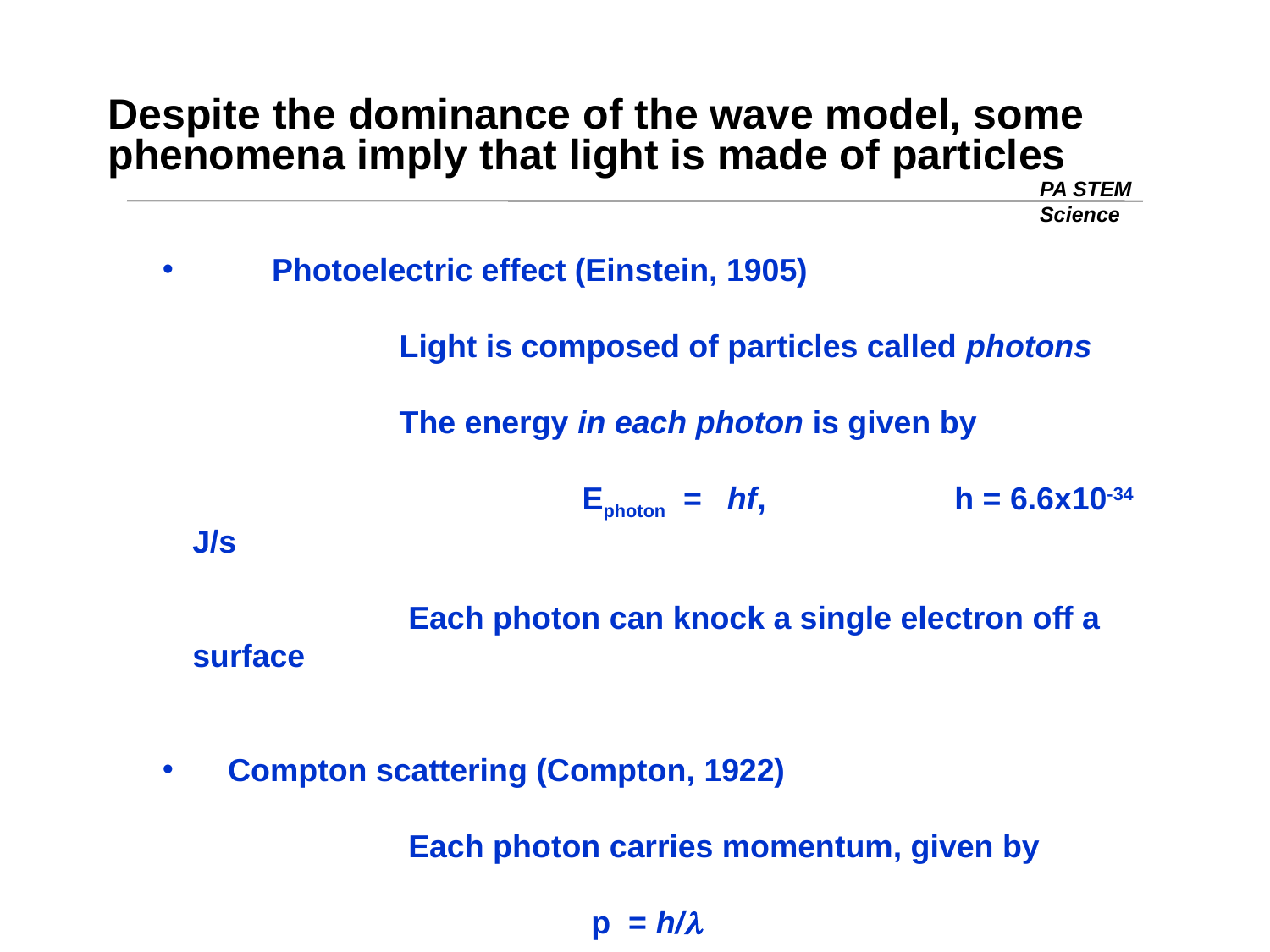

# Despite the dominance of the wave model, some phenomena imply that light is made of particles
PA STEM
Science

     Photoelectric effect (Einstein, 1905)

	         Light is composed of particles called photons

	         The energy in each photon is given by

			 Ephoton  =   hf,		h = 6.6x10-34 J/s

	          Each photon can knock a single electron off a surface

    Compton scattering (Compton, 1922)

	          Each photon carries momentum, given by

			  p  = h/λ